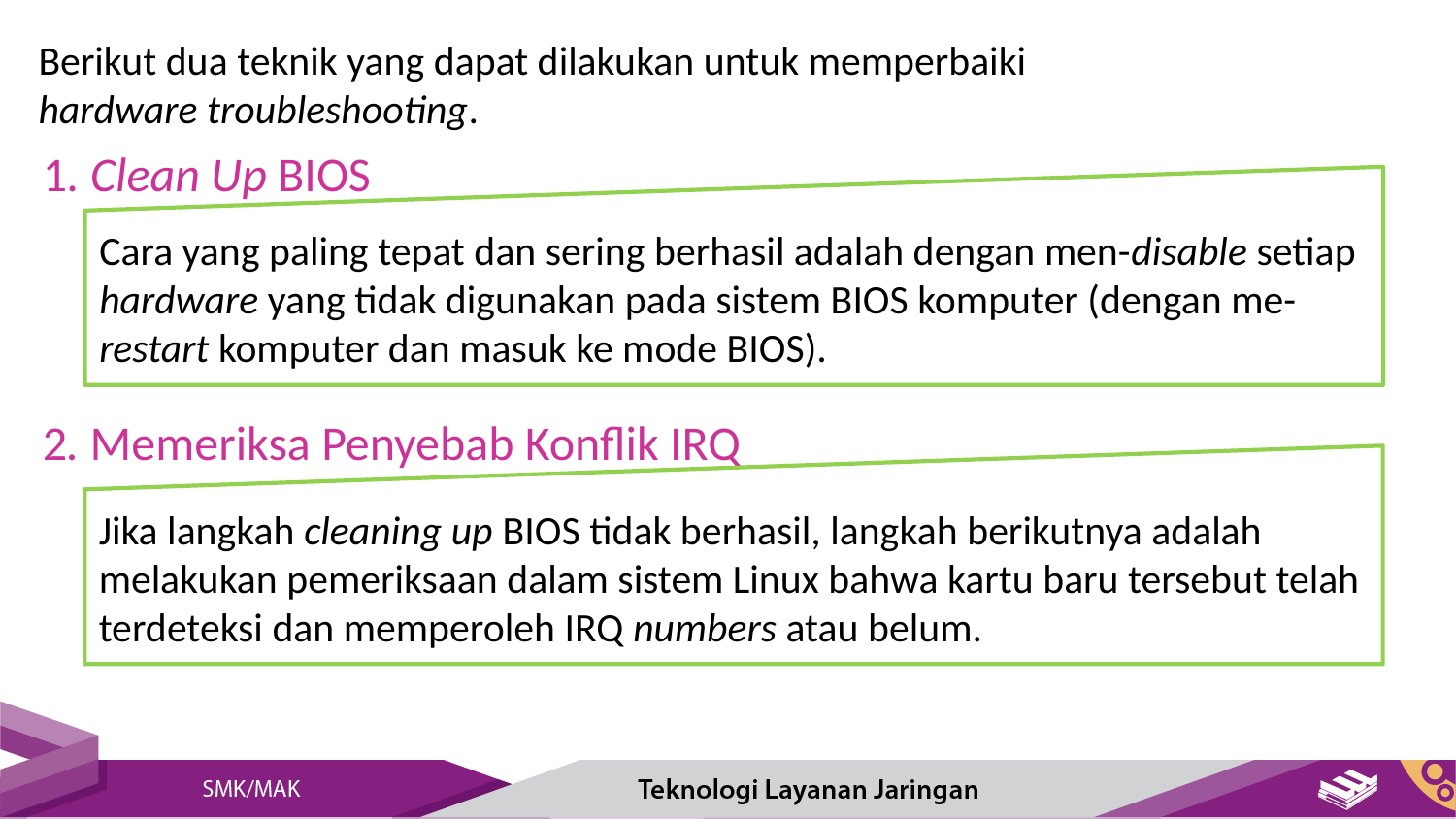

Berikut dua teknik yang dapat dilakukan untuk memperbaiki hardware troubleshooting.
1. Clean Up BIOS
Cara yang paling tepat dan sering berhasil adalah dengan men-disable setiap hardware yang tidak digunakan pada sistem BIOS komputer (dengan me-restart komputer dan masuk ke mode BIOS).
2. Memeriksa Penyebab Konflik IRQ
Jika langkah cleaning up BIOS tidak berhasil, langkah berikutnya adalah melakukan pemeriksaan dalam sistem Linux bahwa kartu baru tersebut telah terdeteksi dan memperoleh IRQ numbers atau belum.